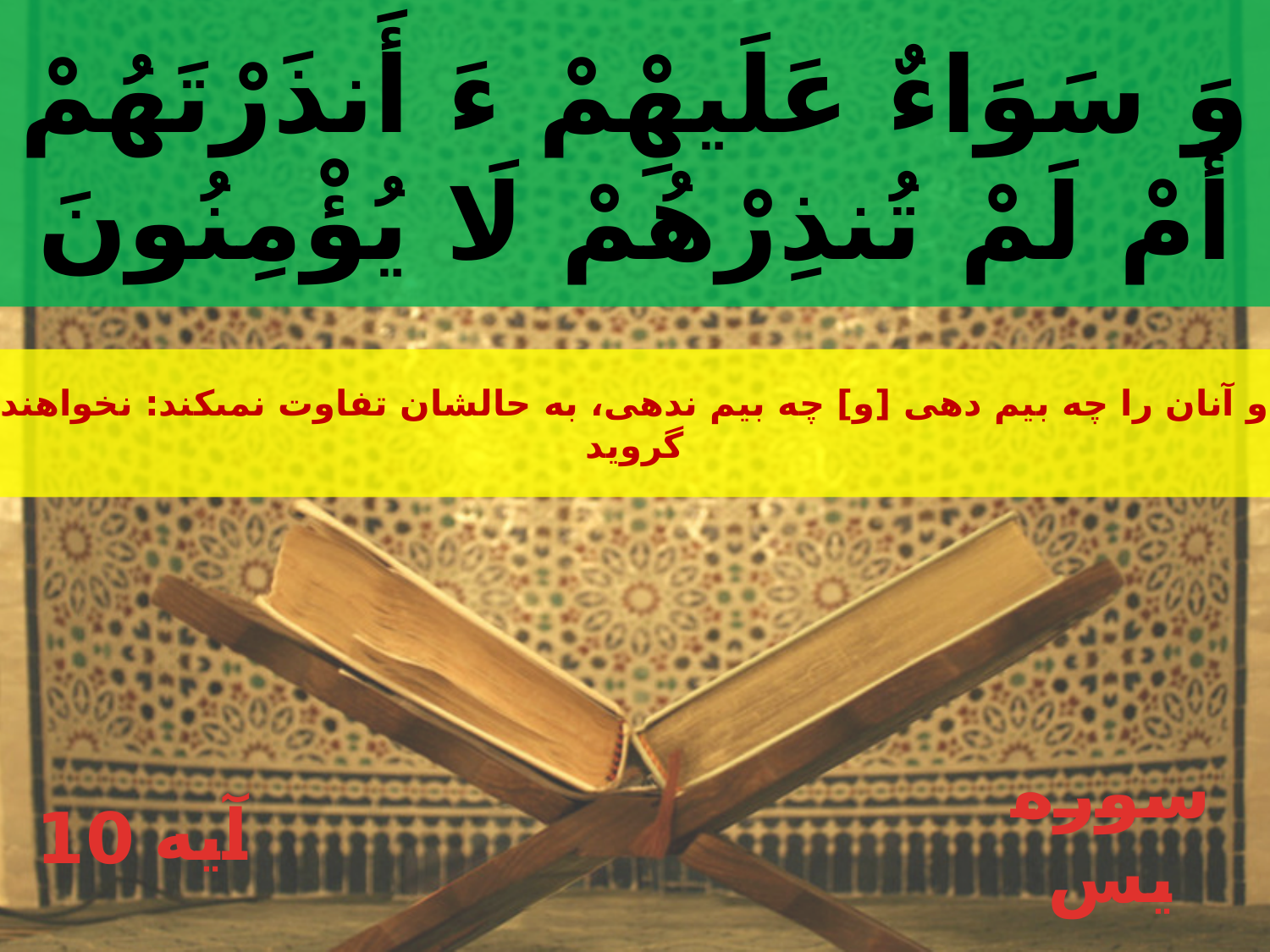

وَ سَوَاءٌ عَلَيهِْمْ ءَ أَنذَرْتَهُمْ
أَمْ لَمْ تُنذِرْهُمْ لَا يُؤْمِنُونَ
و آنان را چه بيم دهى [و] چه بيم ندهى، به حالشان تفاوت نمى‏كند: نخواهند گرويد
10